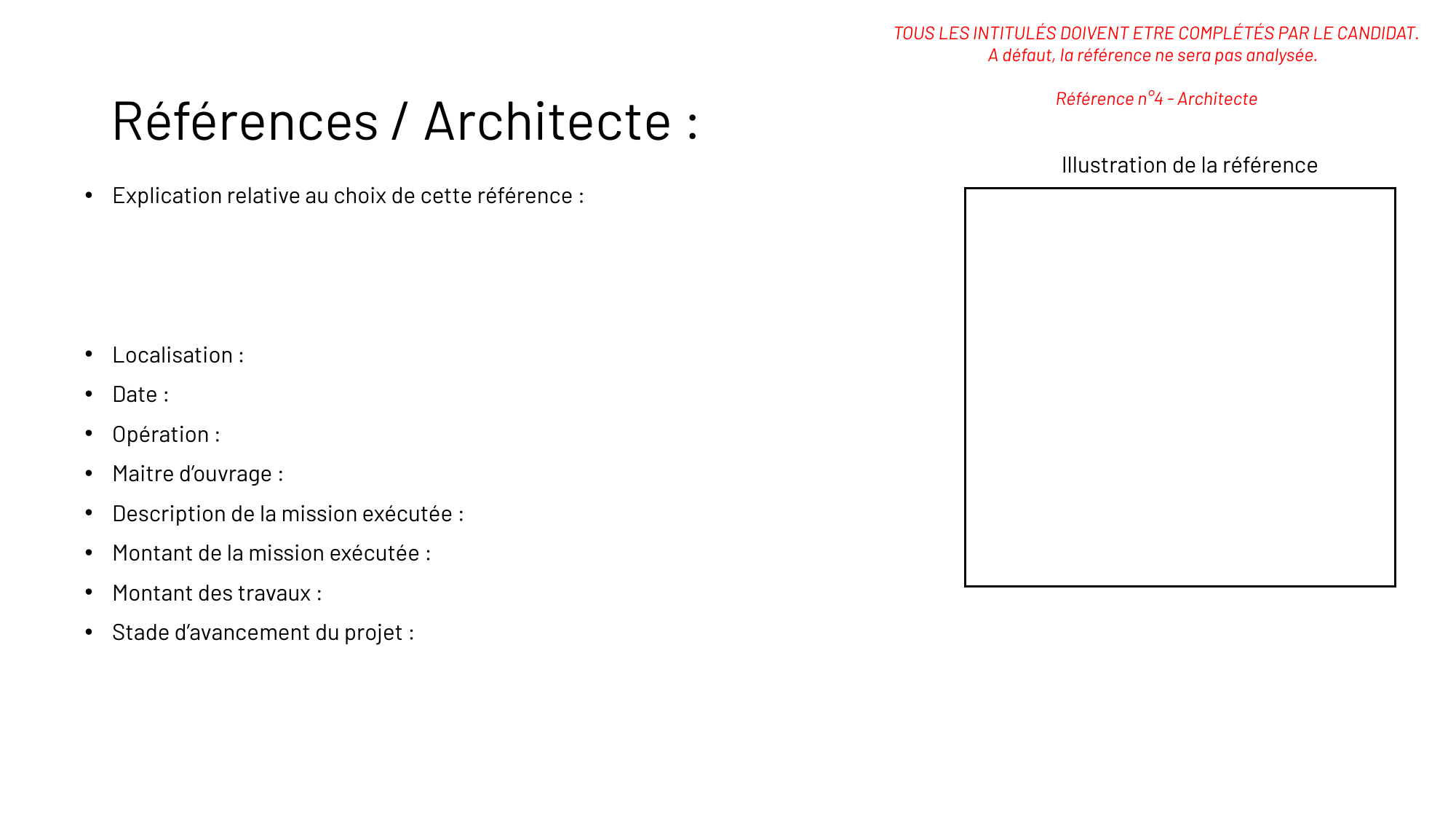

TOUS LES INTITULÉS DOIVENT ETRE COMPLÉTÉS PAR LE CANDIDAT. A défaut, la référence ne sera pas analysée.

Référence n°4 - Architecte
# Références / Architecte :
Illustration de la référence
Explication relative au choix de cette référence :

Localisation :
Date :
Opération :
Maitre d’ouvrage :
Description de la mission exécutée :
Montant de la mission exécutée :
Montant des travaux :
Stade d’avancement du projet :